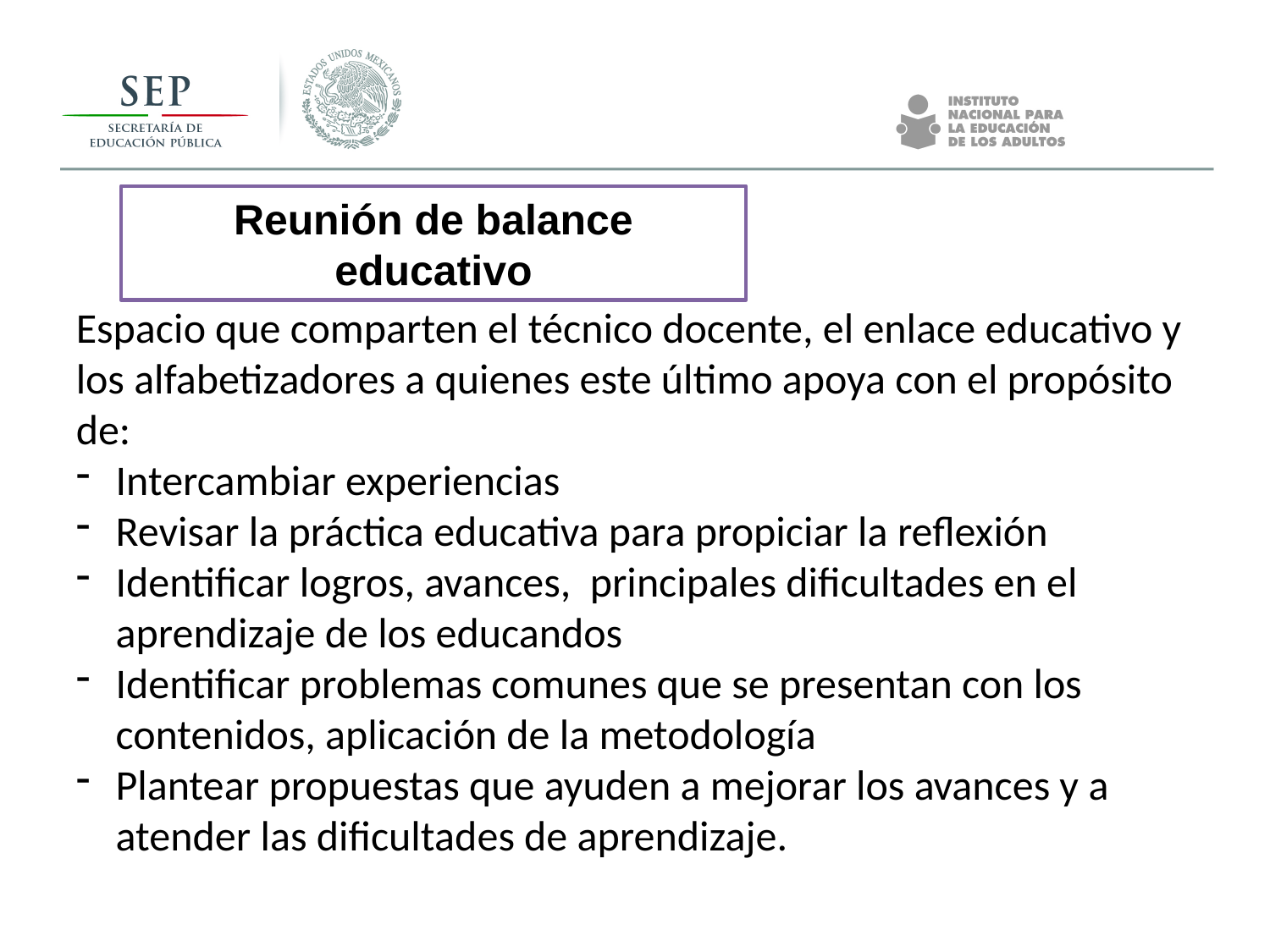

Reunión de balance educativo
Espacio que comparten el técnico docente, el enlace educativo y los alfabetizadores a quienes este último apoya con el propósito de:
Intercambiar experiencias
Revisar la práctica educativa para propiciar la reflexión
Identificar logros, avances,  principales dificultades en el aprendizaje de los educandos
Identificar problemas comunes que se presentan con los contenidos, aplicación de la metodología
Plantear propuestas que ayuden a mejorar los avances y a atender las dificultades de aprendizaje.